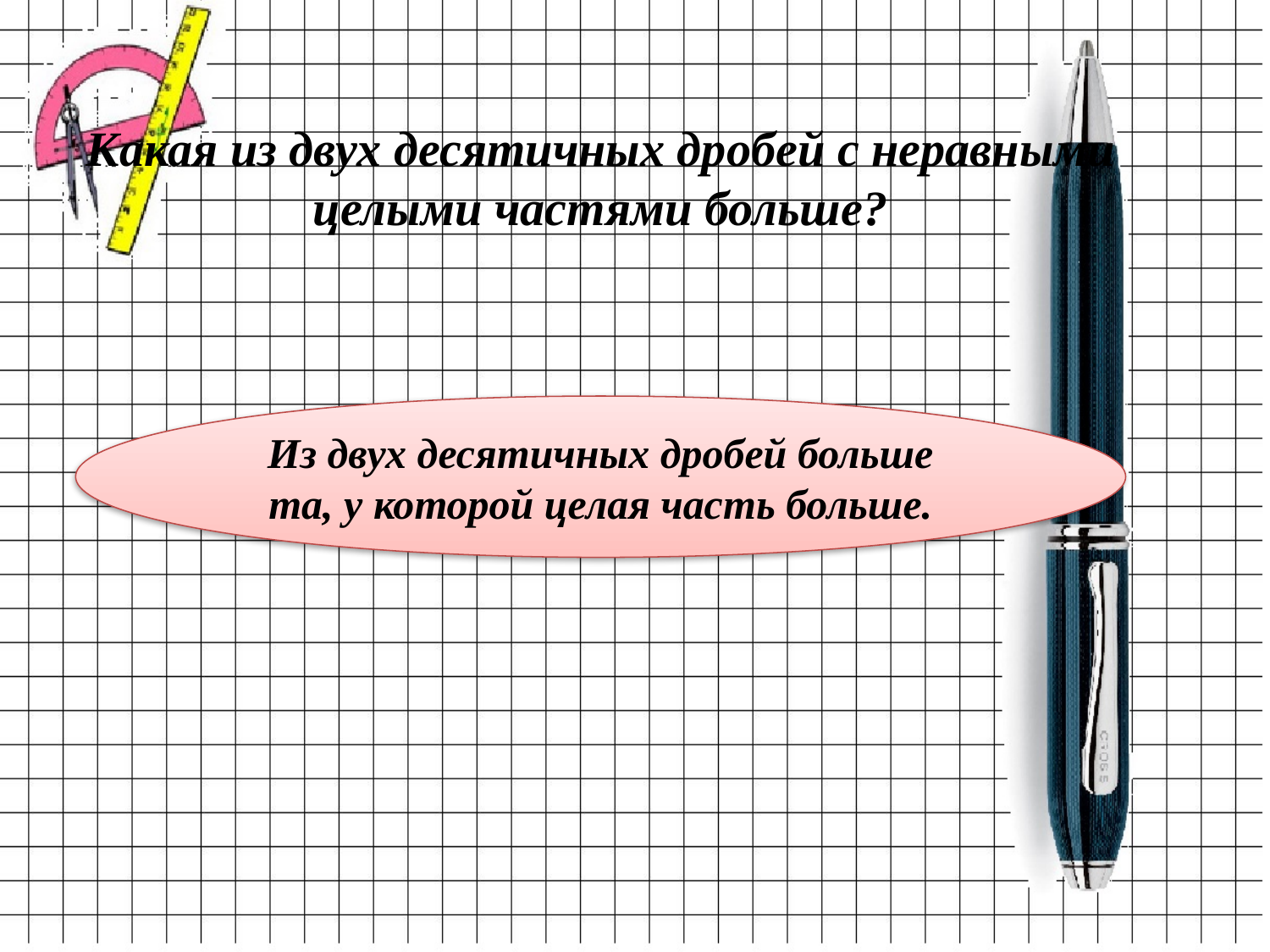

# Какая из двух десятичных дробей с неравными целыми частями больше?
Из двух десятичных дробей больше та, у которой целая часть больше.